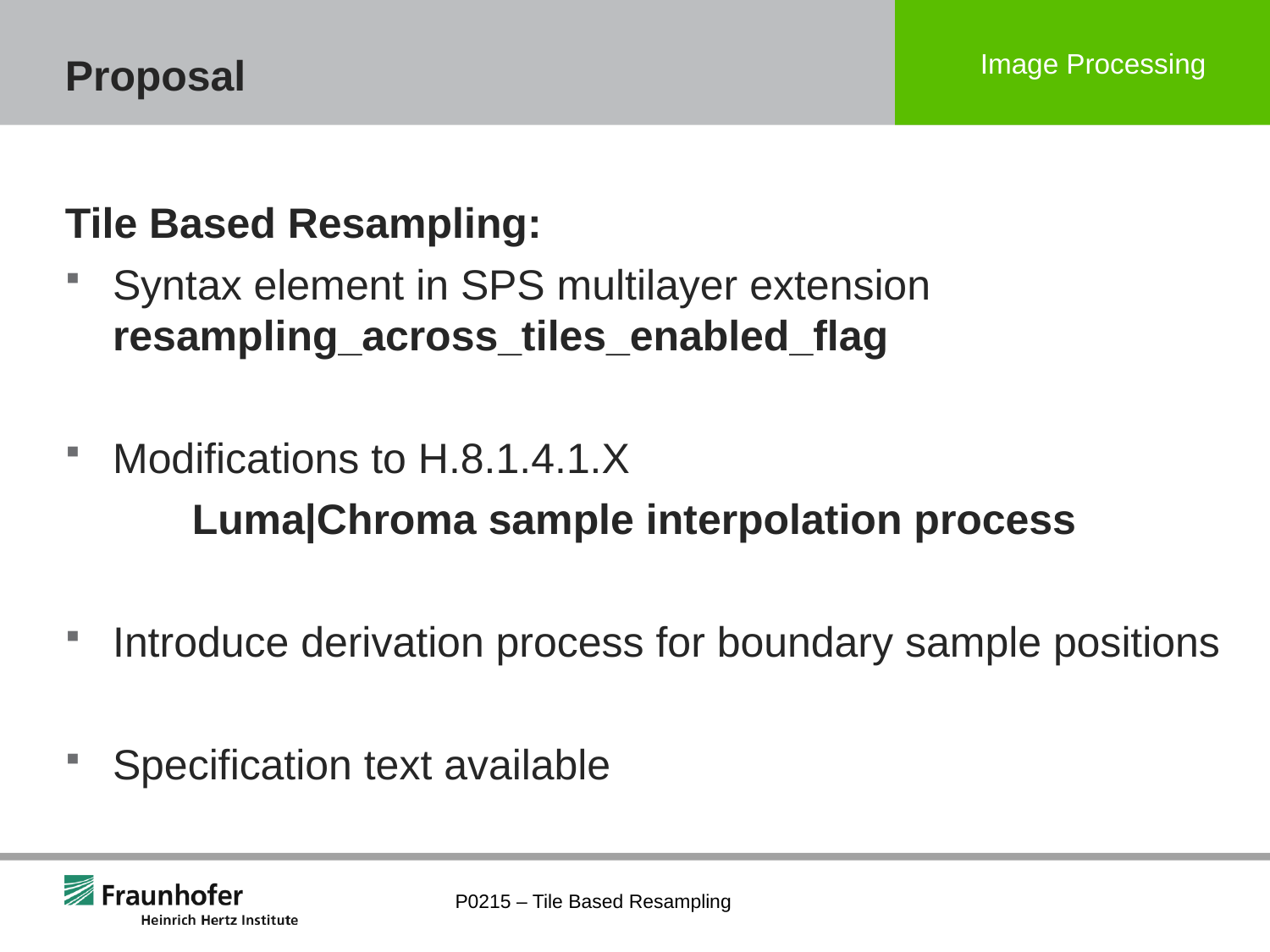

# Proposal
Tile Based Resampling:
Syntax element in SPS multilayer extension 	resampling_across_tiles_enabled_flag

Modifications to H.8.1.4.1.X
	Luma|Chroma sample interpolation process

Introduce derivation process for boundary sample positions

Specification text available

P0215 – Tile Based Resampling